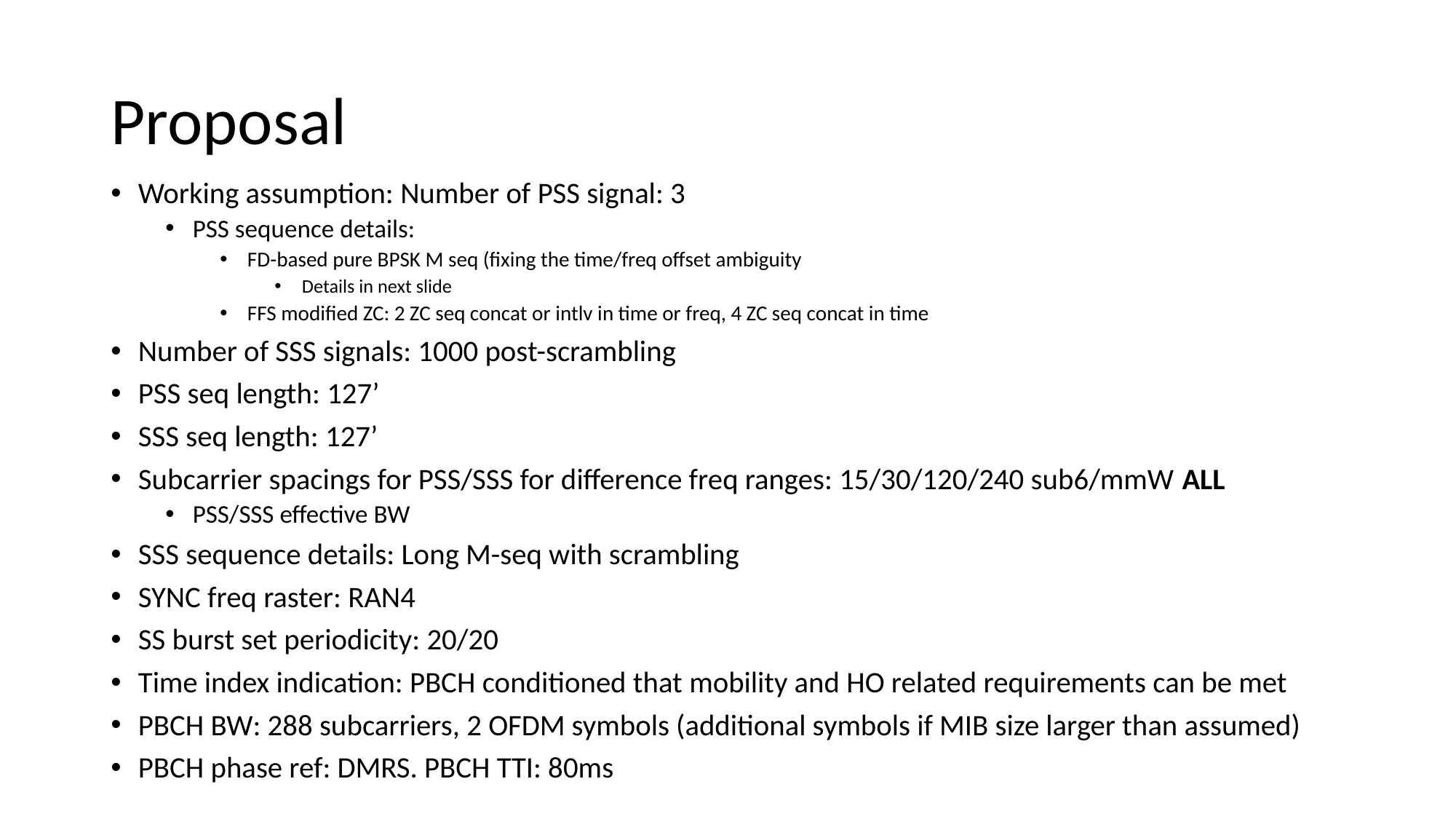

# Proposal
Working assumption: Number of PSS signal: 3
PSS sequence details:
FD-based pure BPSK M seq (fixing the time/freq offset ambiguity
Details in next slide
FFS modified ZC: 2 ZC seq concat or intlv in time or freq, 4 ZC seq concat in time
Number of SSS signals: 1000 post-scrambling
PSS seq length: 127’
SSS seq length: 127’
Subcarrier spacings for PSS/SSS for difference freq ranges: 15/30/120/240 sub6/mmW ALL
PSS/SSS effective BW
SSS sequence details: Long M-seq with scrambling
SYNC freq raster: RAN4
SS burst set periodicity: 20/20
Time index indication: PBCH conditioned that mobility and HO related requirements can be met
PBCH BW: 288 subcarriers, 2 OFDM symbols (additional symbols if MIB size larger than assumed)
PBCH phase ref: DMRS. PBCH TTI: 80ms